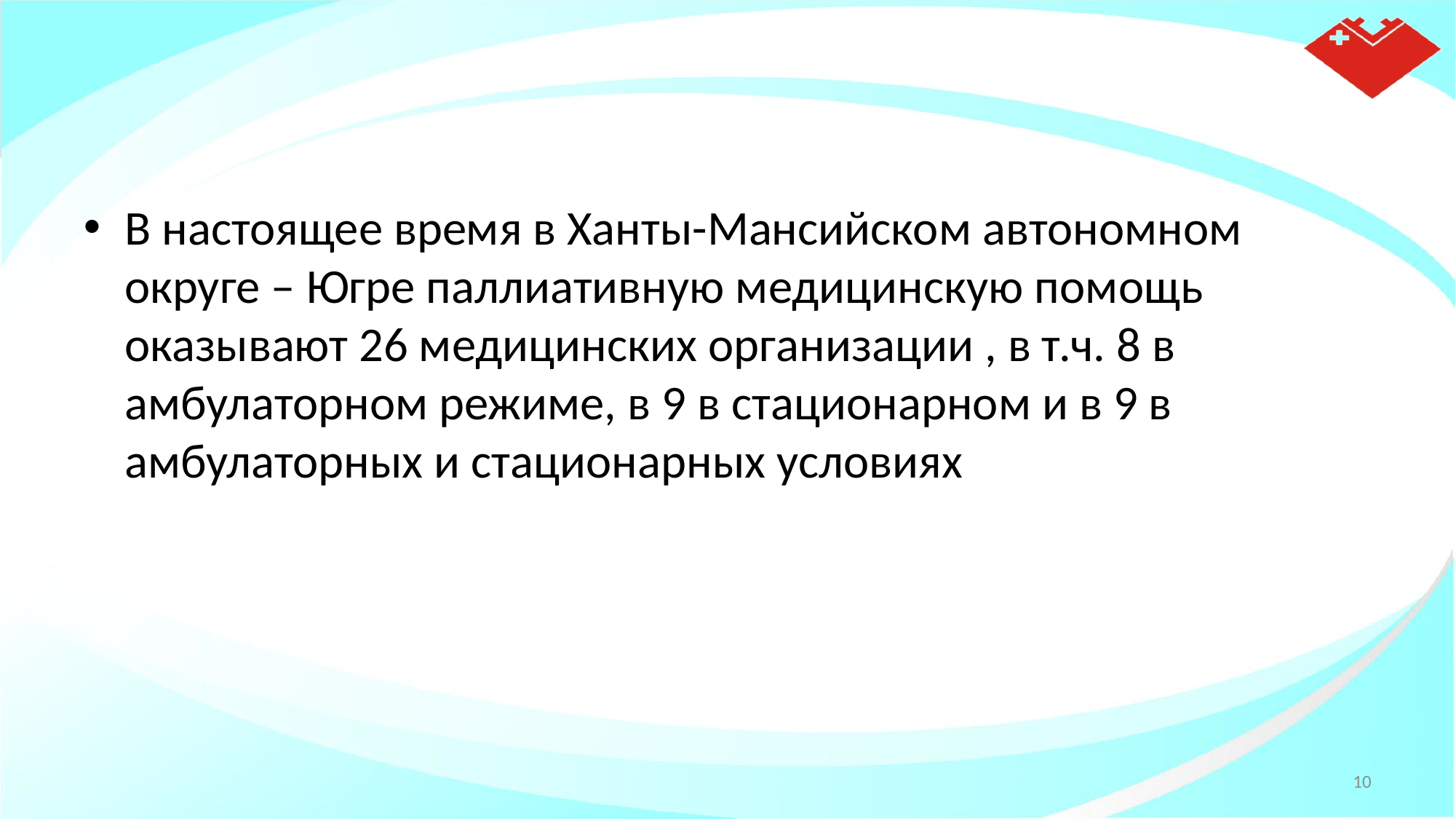

#
В настоящее время в Ханты-Мансийском автономном округе – Югре паллиативную медицинскую помощь оказывают 26 медицинских организации , в т.ч. 8 в амбулаторном режиме, в 9 в стационарном и в 9 в амбулаторных и стационарных условиях
10